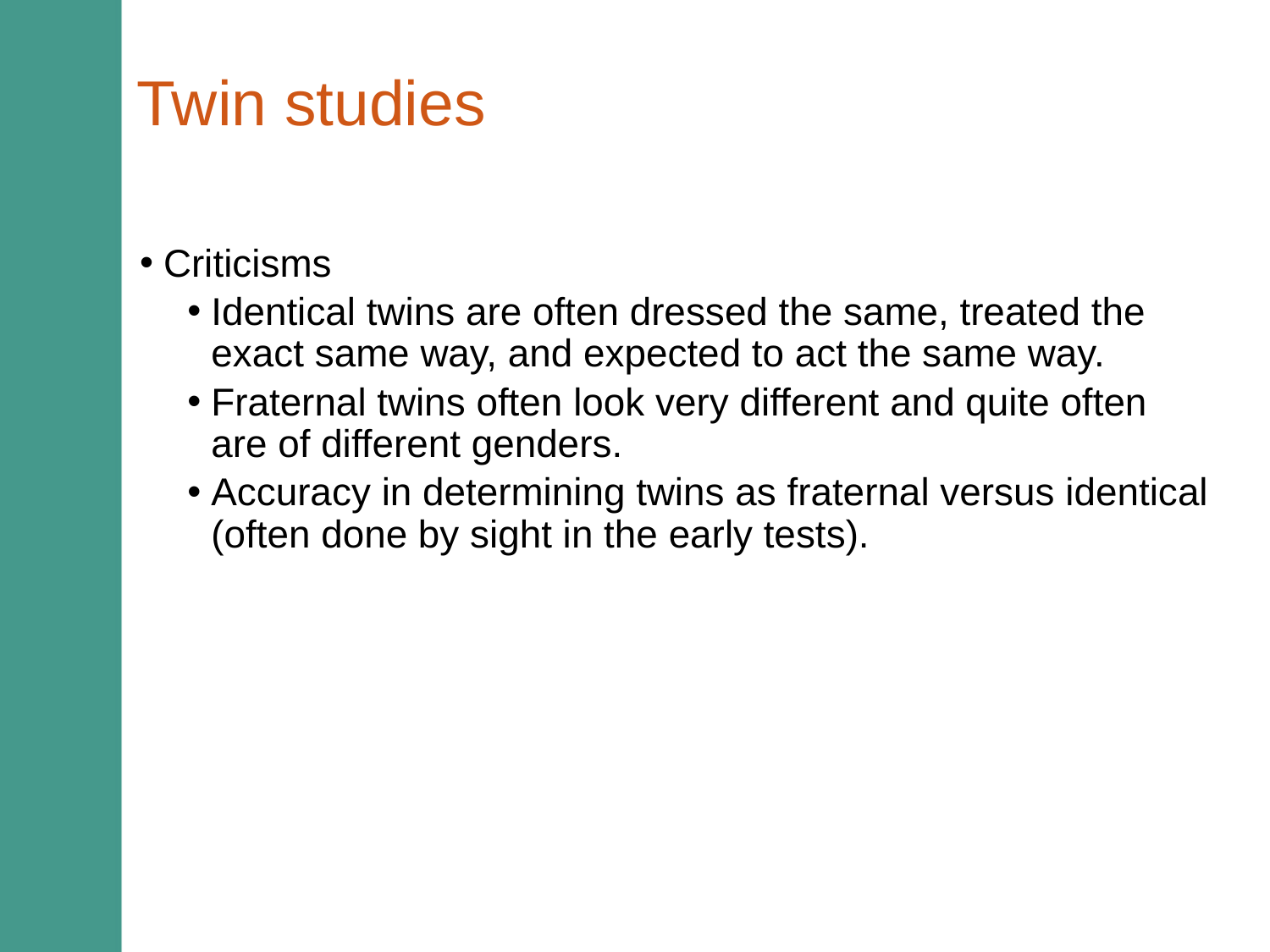

# Twin studies
Criticisms
Identical twins are often dressed the same, treated the exact same way, and expected to act the same way.
Fraternal twins often look very different and quite often are of different genders.
Accuracy in determining twins as fraternal versus identical (often done by sight in the early tests).